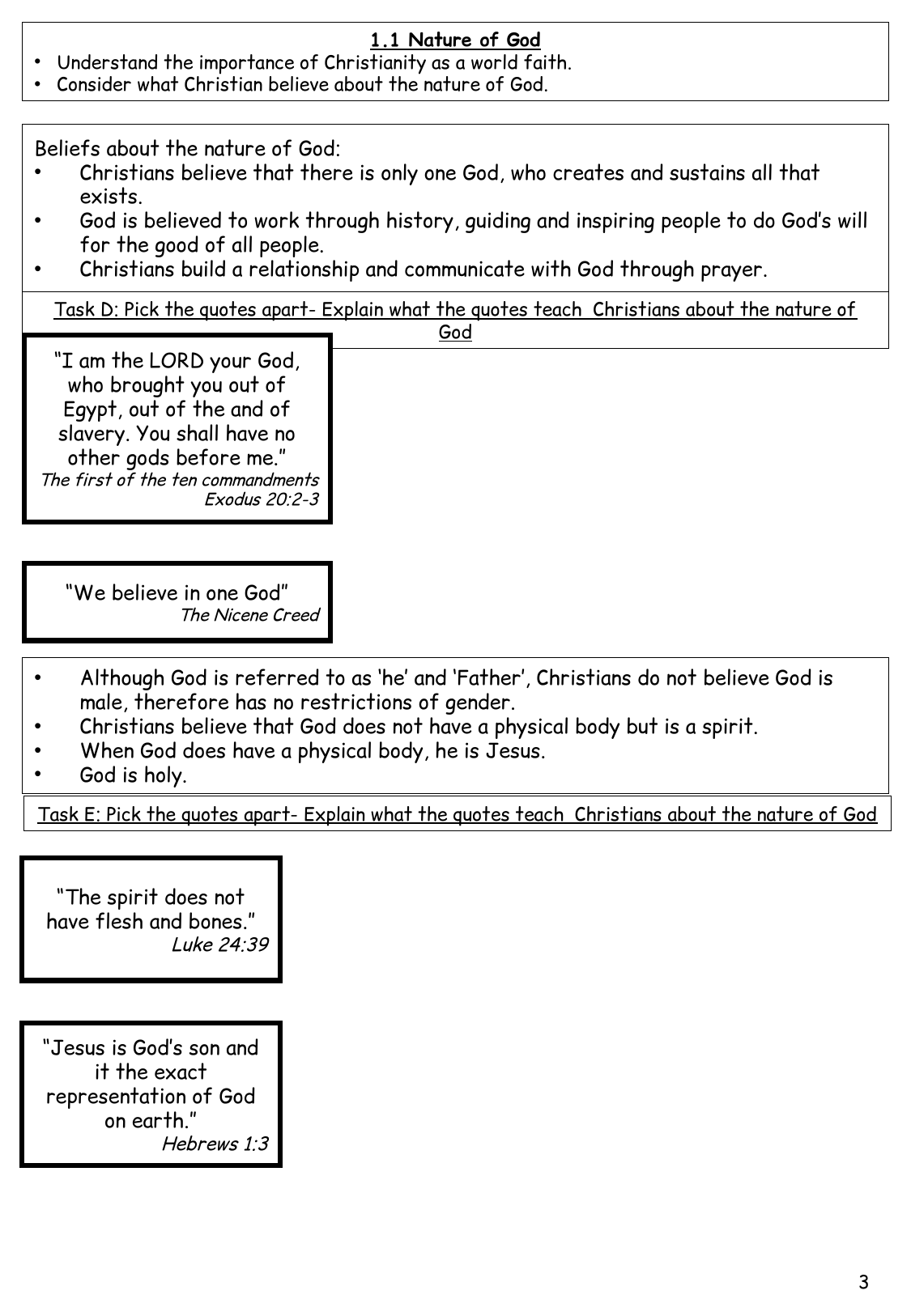

1.1 Nature of God
Understand the importance of Christianity as a world faith.
Consider what Christian believe about the nature of God.
Beliefs about the nature of God:
Christians believe that there is only one God, who creates and sustains all that exists.
God is believed to work through history, guiding and inspiring people to do God’s will for the good of all people.
Christians build a relationship and communicate with God through prayer.
Task D: Pick the quotes apart- Explain what the quotes teach  Christians about the nature of God
“I am the LORD your God, who brought you out of Egypt, out of the and of slavery. You shall have no other gods before me.”
The first of the ten commandments Exodus 20:2-3
“We believe in one God”
The Nicene Creed
Although God is referred to as ‘he’ and ‘Father’, Christians do not believe God is male, therefore has no restrictions of gender.
Christians believe that God does not have a physical body but is a spirit.
When God does have a physical body, he is Jesus.
God is holy.
Task E: Pick the quotes apart- Explain what the quotes teach  Christians about the nature of God
“The spirit does not have flesh and bones.”
Luke 24:39
“Jesus is God’s son and it the exact representation of God on earth.”
Hebrews 1:3
3